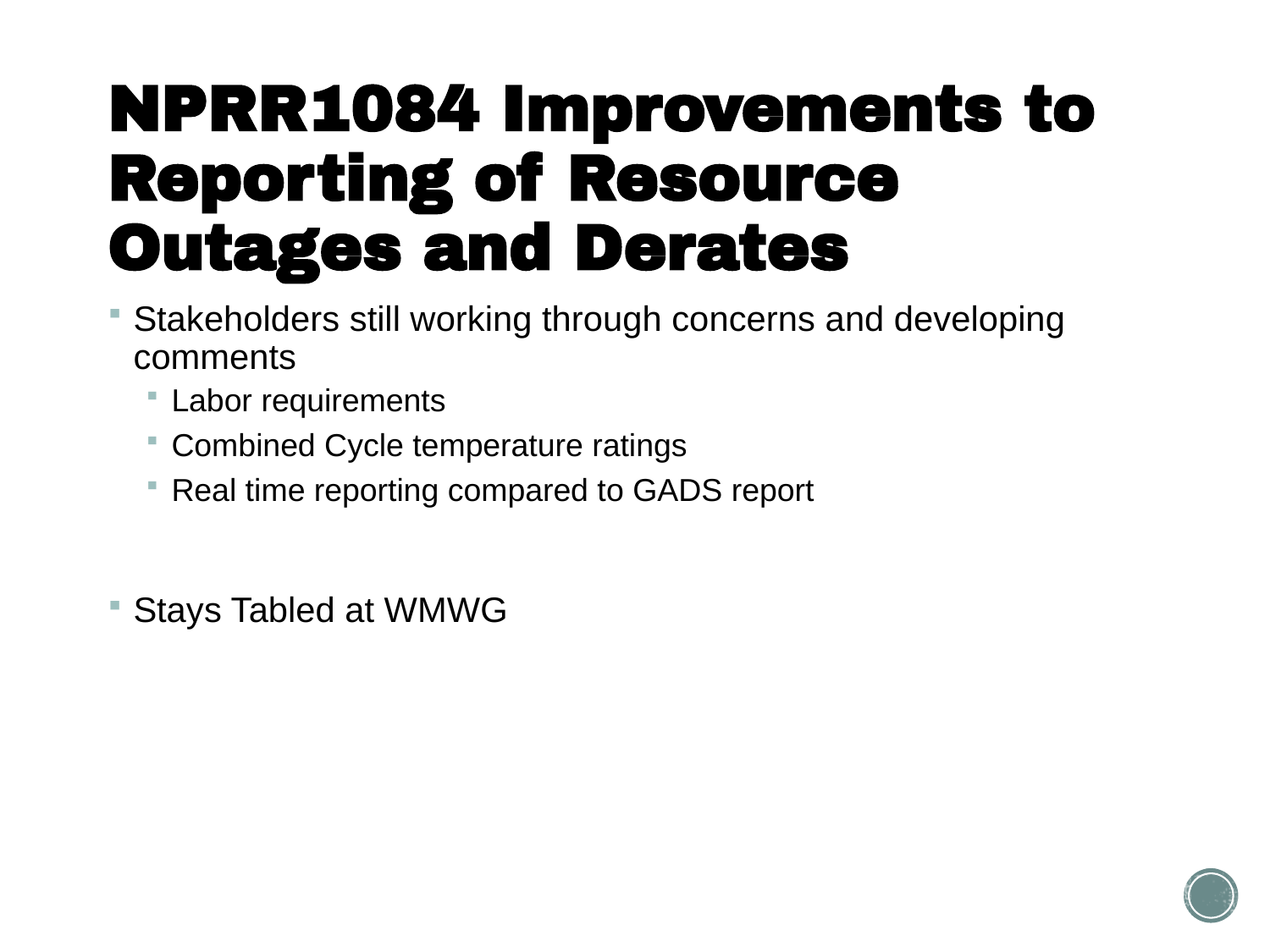

# NPRR1084 Improvements to Reporting of Resource Outages and Derates
Stakeholders still working through concerns and developing comments
Labor requirements
Combined Cycle temperature ratings
Real time reporting compared to GADS report

Stays Tabled at WMWG